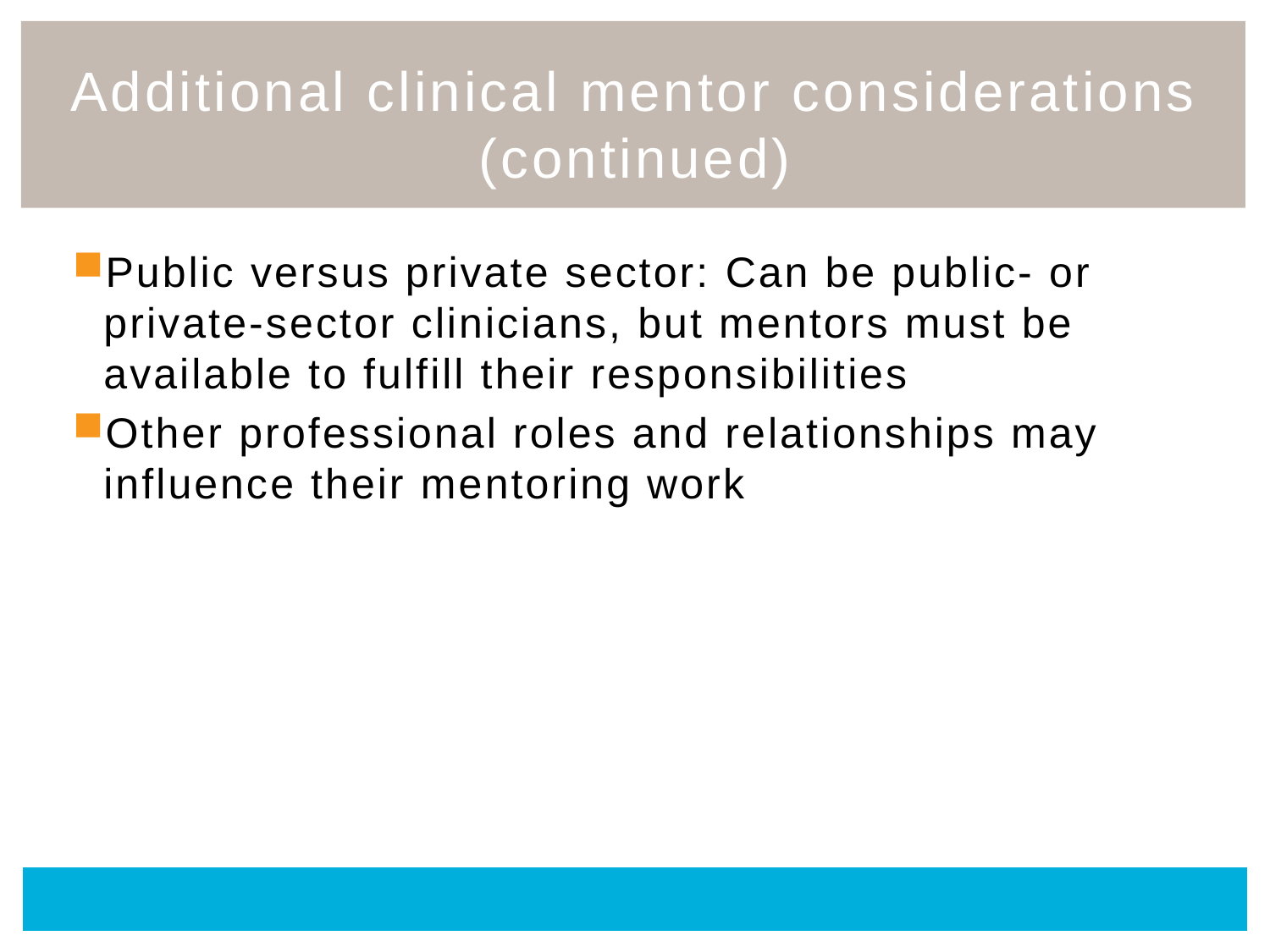

# Additional clinical mentor considerations (continued)
Public versus private sector: Can be public- or private-sector clinicians, but mentors must be available to fulfill their responsibilities
Other professional roles and relationships may influence their mentoring work